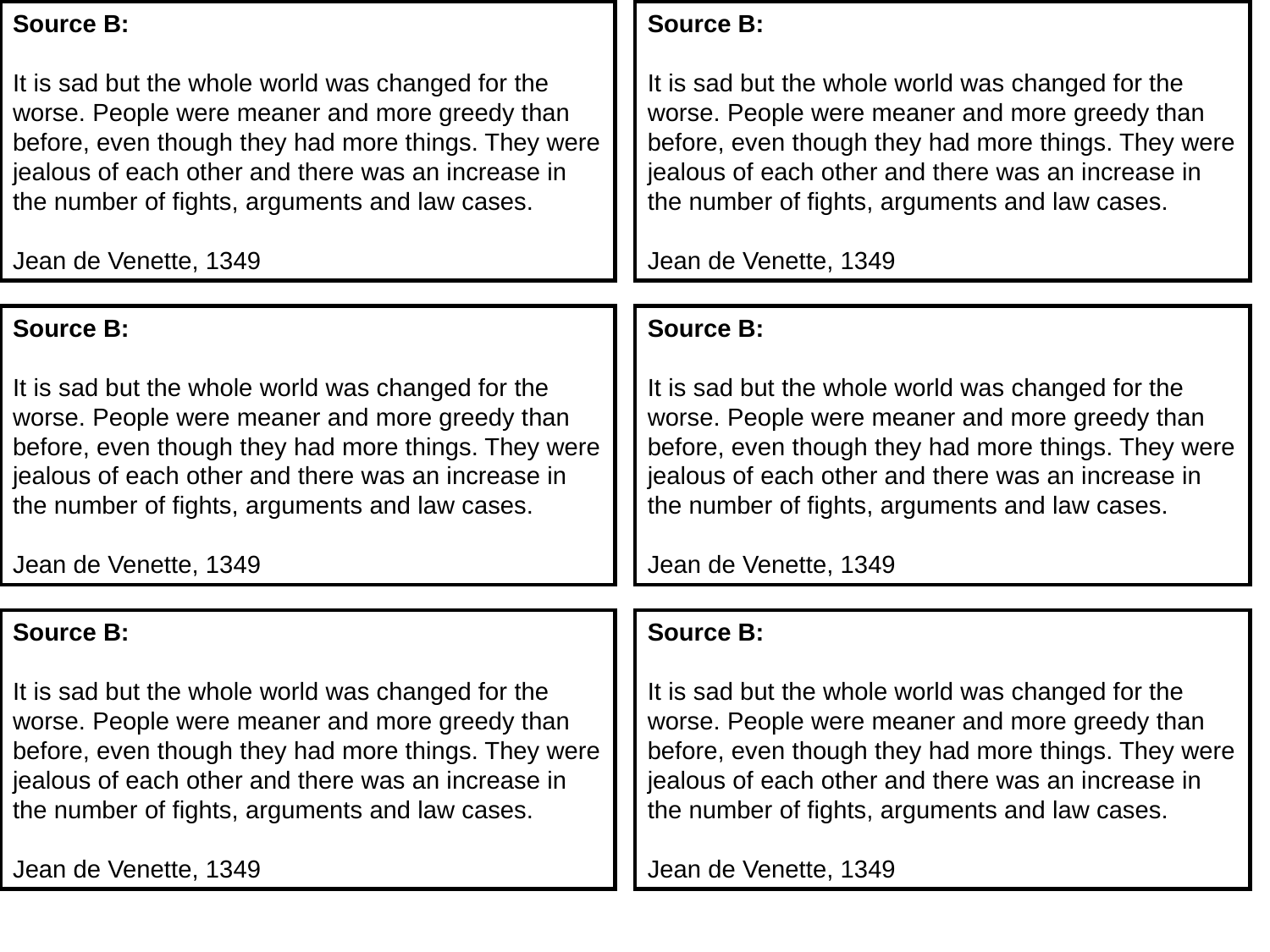

Source B:

It is sad but the whole world was changed for the worse. People were meaner and more greedy than before, even though they had more things. They were jealous of each other and there was an increase in the number of fights, arguments and law cases.

Jean de Venette, 1349
Source B:

It is sad but the whole world was changed for the worse. People were meaner and more greedy than before, even though they had more things. They were jealous of each other and there was an increase in the number of fights, arguments and law cases.

Jean de Venette, 1349
Source B:

It is sad but the whole world was changed for the worse. People were meaner and more greedy than before, even though they had more things. They were jealous of each other and there was an increase in the number of fights, arguments and law cases.

Jean de Venette, 1349
Source B:

It is sad but the whole world was changed for the worse. People were meaner and more greedy than before, even though they had more things. They were jealous of each other and there was an increase in the number of fights, arguments and law cases.

Jean de Venette, 1349
Source B:

It is sad but the whole world was changed for the worse. People were meaner and more greedy than before, even though they had more things. They were jealous of each other and there was an increase in the number of fights, arguments and law cases.

Jean de Venette, 1349
Source B:

It is sad but the whole world was changed for the worse. People were meaner and more greedy than before, even though they had more things. They were jealous of each other and there was an increase in the number of fights, arguments and law cases.

Jean de Venette, 1349